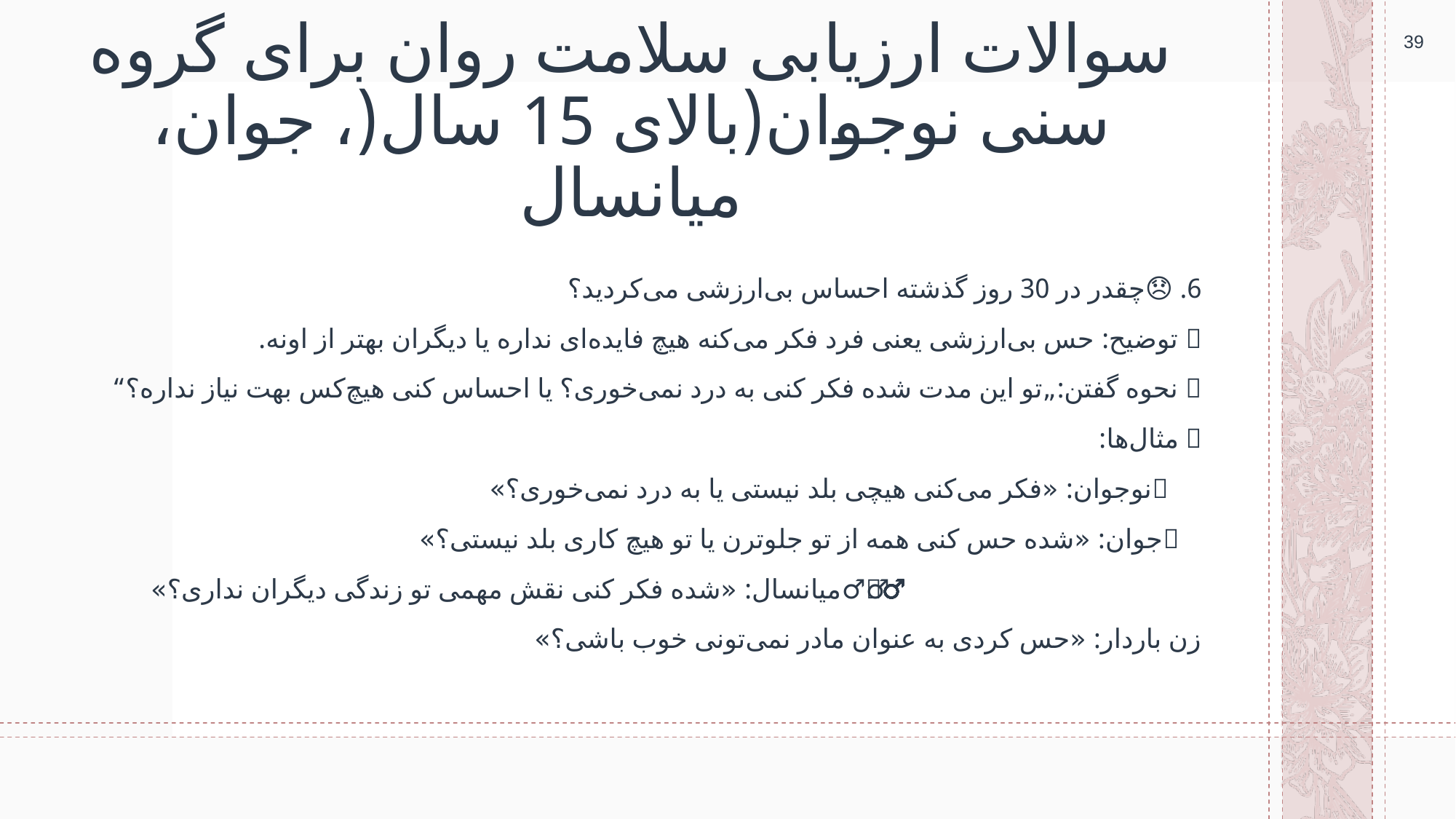

39
# سوالات ارزیابی سلامت روان برای گروه سنی نوجوان(بالای 15 سال(، جوان، میانسال
6. 😞چقدر در 30 روز گذشته احساس بی‌ارزشی می‌کردید؟
🔸 توضیح: حس بی‌ارزشی یعنی فرد فکر می‌کنه هیچ فایده‌ای نداره یا دیگران بهتر از اونه.
🔹 نحوه گفتن:„تو این مدت شده فکر کنی به درد نمی‌خوری؟ یا احساس کنی هیچ‌کس بهت نیاز نداره؟“
🔹 مثال‌ها:
🧑‍🎒نوجوان: «فکر می‌کنی هیچی بلد نیستی یا به درد نمی‌خوری؟»
🧑‍💼جوان: «شده حس کنی همه از تو جلوترن یا تو هیچ کاری بلد نیستی؟»
🧔‍♂️میانسال: «شده فکر کنی نقش مهمی تو زندگی دیگران نداری؟»
🤰زن باردار: «حس کردی به عنوان مادر نمی‌تونی خوب باشی؟»